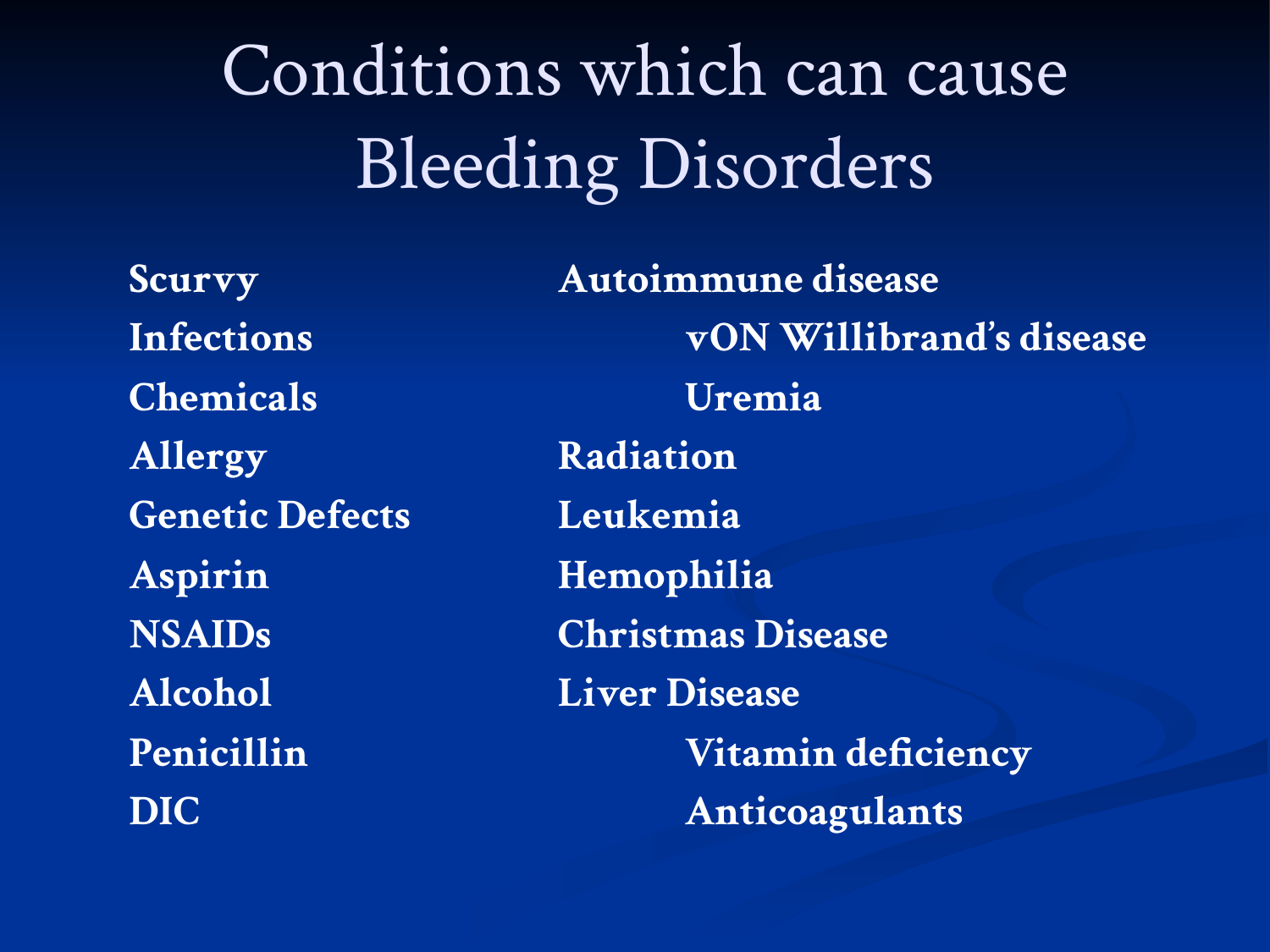

# Conditions which can cause Bleeding Disorders
Scurvy			Autoimmune disease
Infections			vON Willibrand’s disease
Chemicals			Uremia
Allergy			Radiation
Genetic Defects		Leukemia
Aspirin			Hemophilia
NSAIDs			Christmas Disease
Alcohol			Liver Disease
Penicillin			Vitamin deficiency
DIC				Anticoagulants